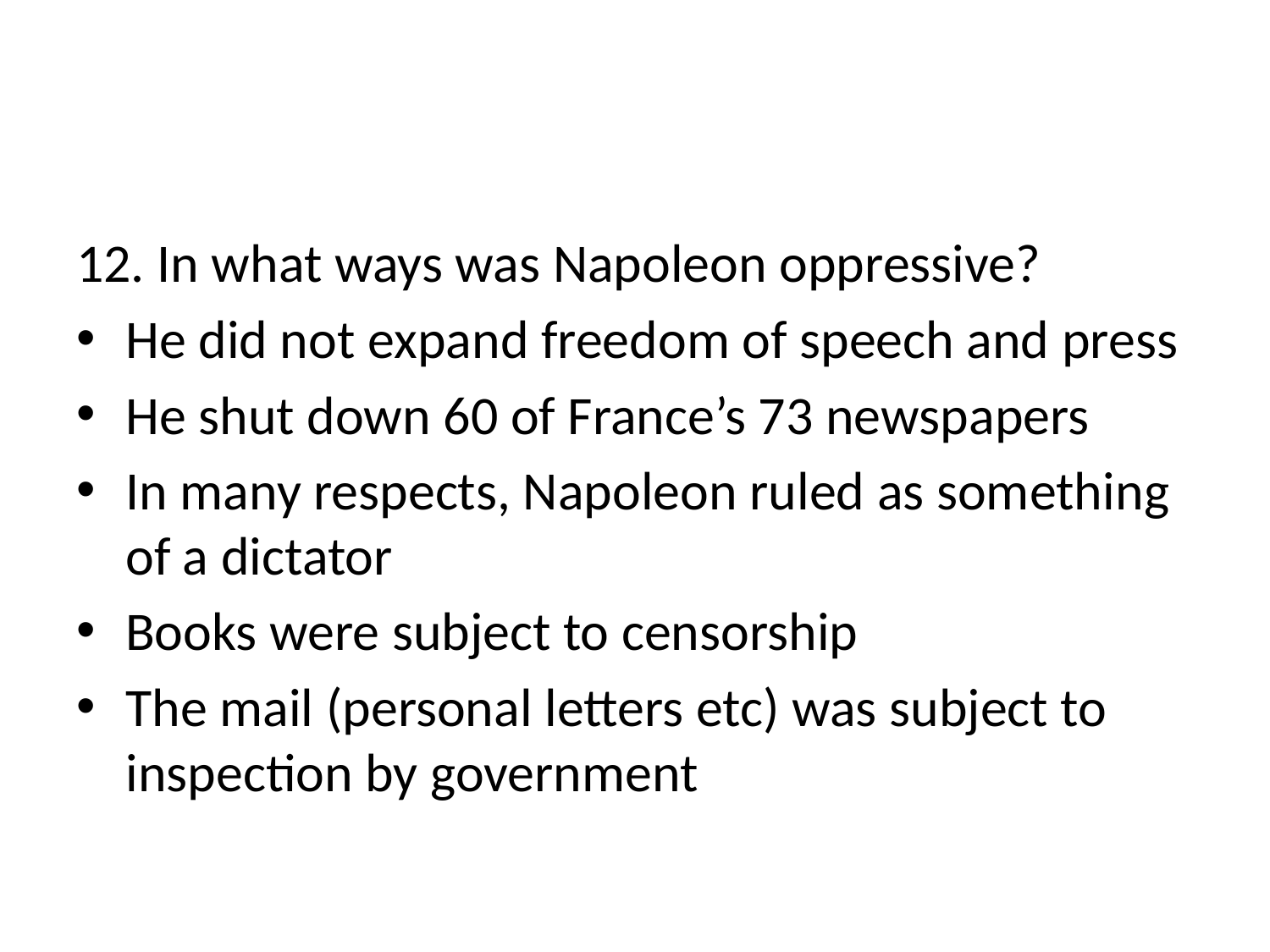

#
12. In what ways was Napoleon oppressive?
He did not expand freedom of speech and press
He shut down 60 of France’s 73 newspapers
In many respects, Napoleon ruled as something of a dictator
Books were subject to censorship
The mail (personal letters etc) was subject to inspection by government